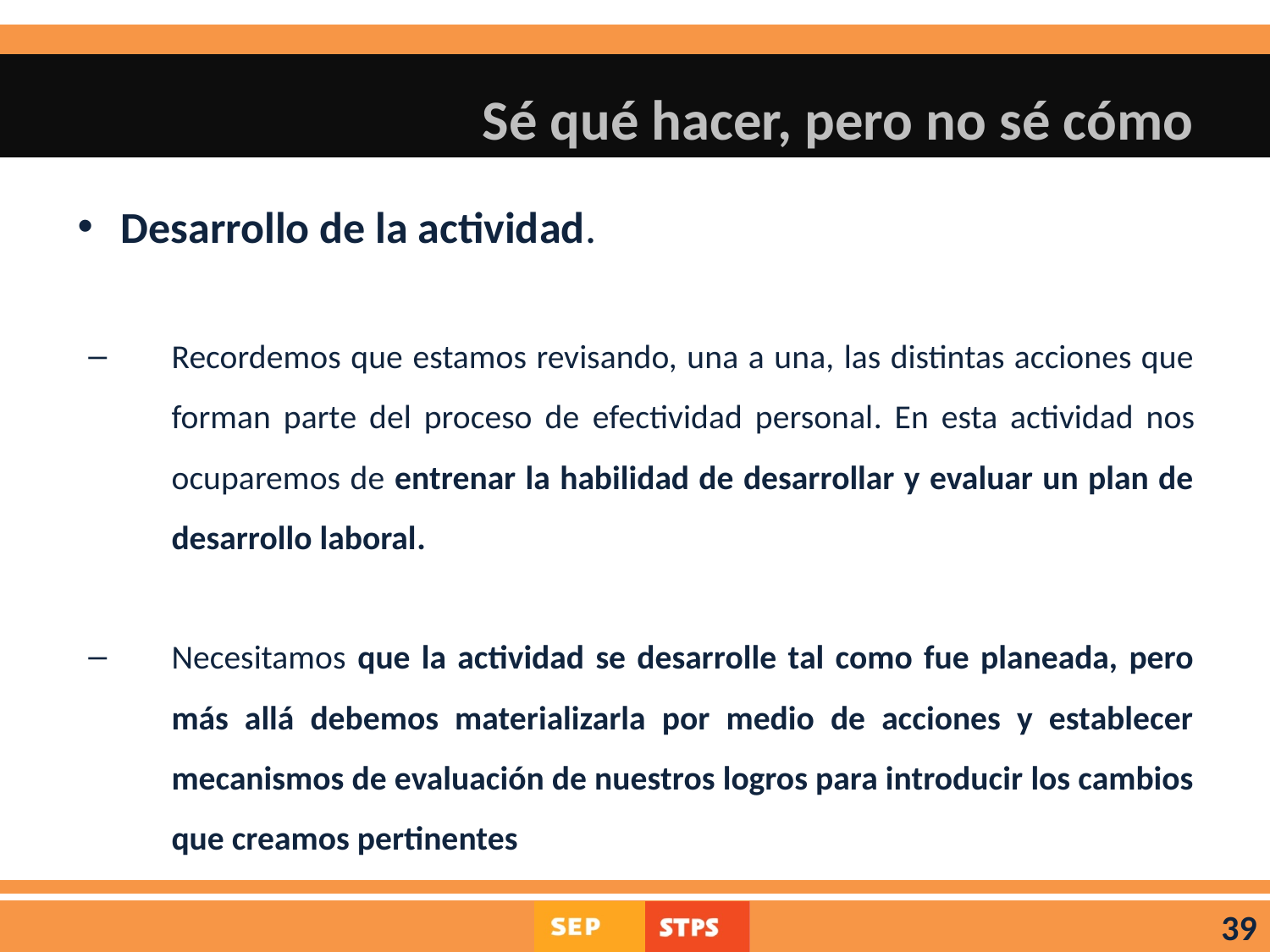

# Sé qué hacer, pero no sé cómo
Desarrollo de la actividad.

Recordemos que estamos revisando, una a una, las distintas acciones que forman parte del proceso de efectividad personal. En esta actividad nos ocuparemos de entrenar la habilidad de desarrollar y evaluar un plan de desarrollo laboral.

Necesitamos que la actividad se desarrolle tal como fue planeada, pero más allá debemos materializarla por medio de acciones y establecer mecanismos de evaluación de nuestros logros para introducir los cambios que creamos pertinentes
39